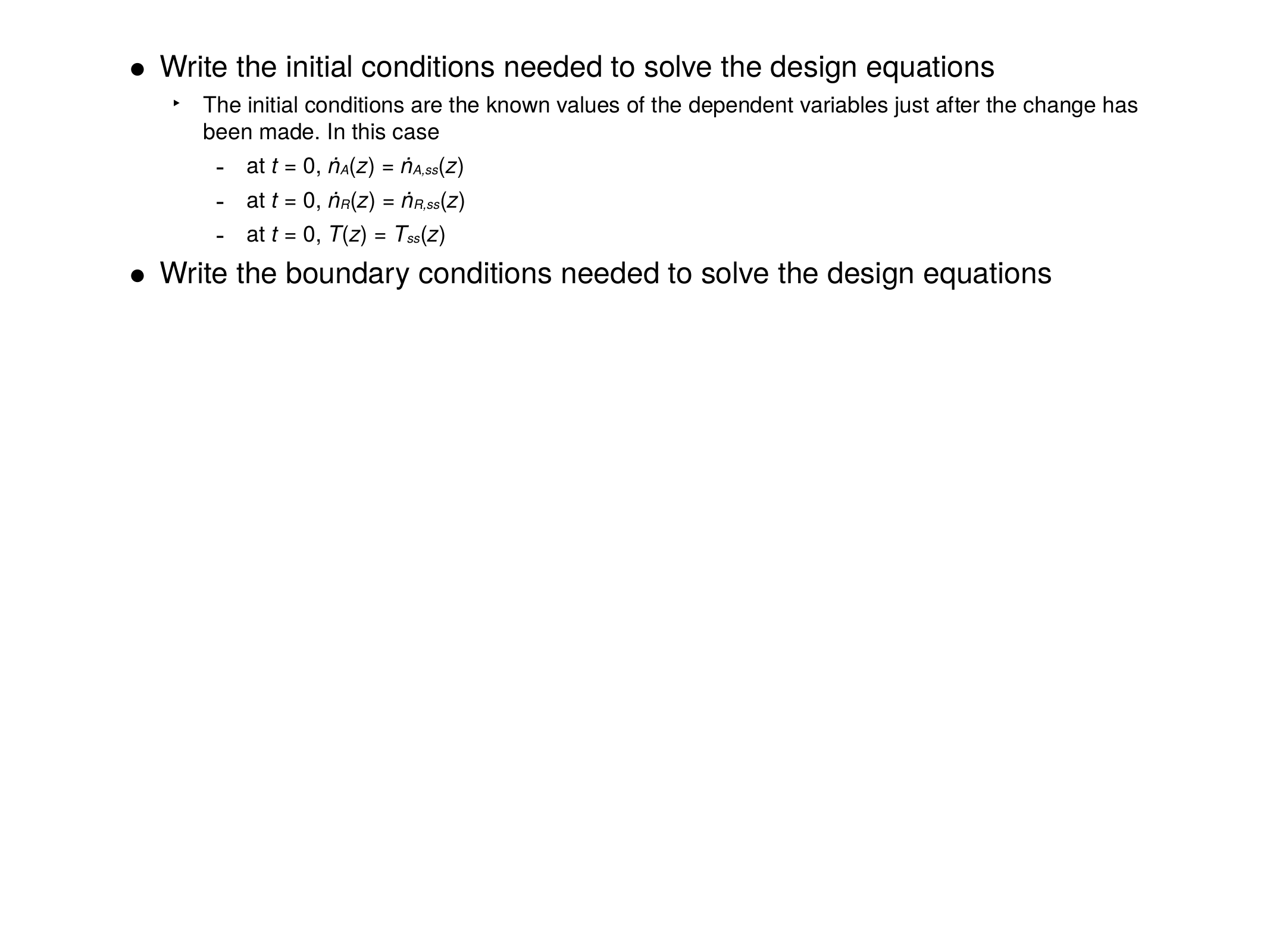

Write the initial conditions needed to solve the design equations
The initial conditions are the known values of the dependent variables just after the change has been made. In this case
at t = 0, ṅA(z) = ṅA,ss(z)
at t = 0, ṅR(z) = ṅR,ss(z)
at t = 0, T(z) = Tss(z)
Write the boundary conditions needed to solve the design equations